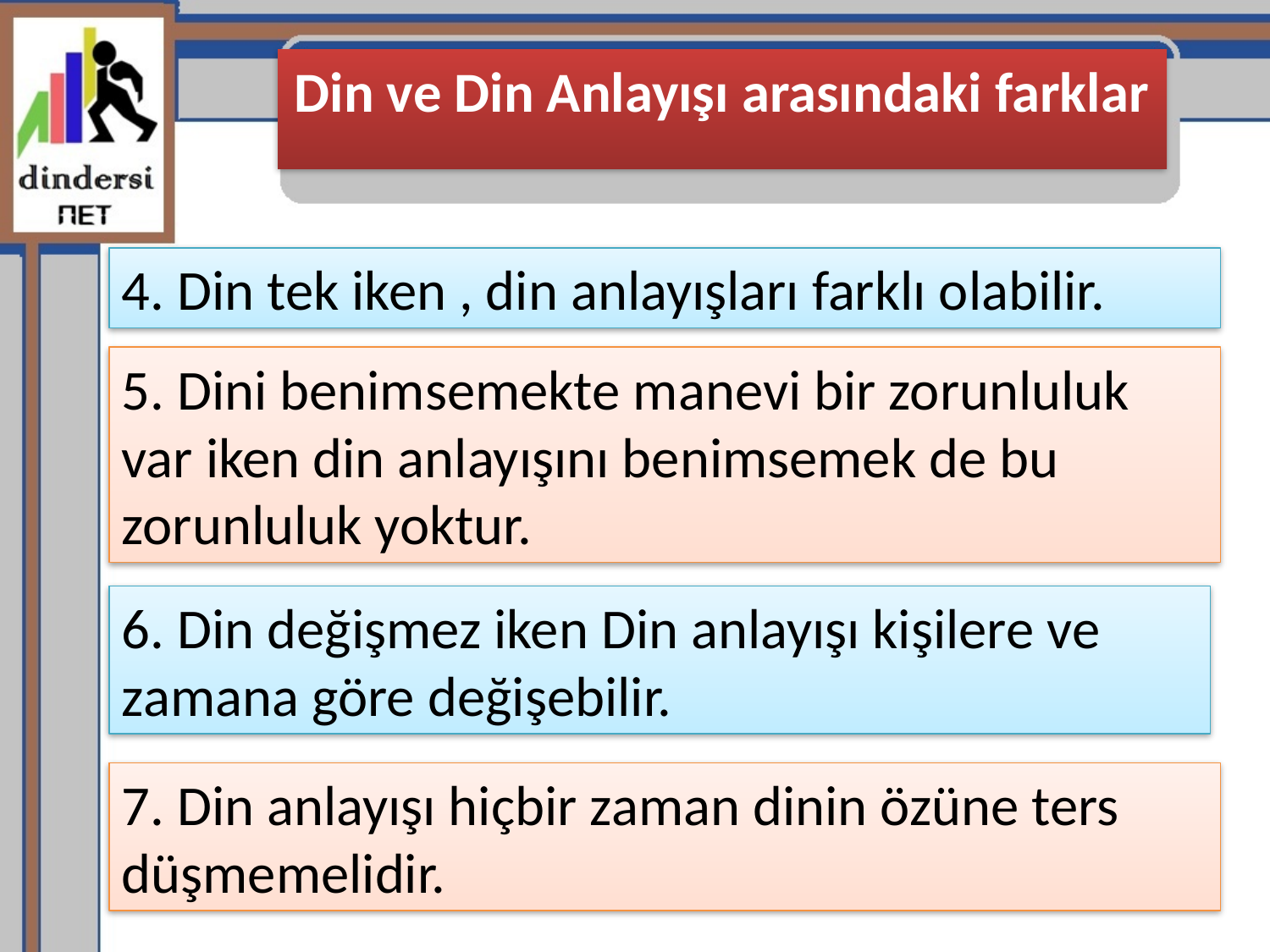

Din ve Din Anlayışı arasındaki farklar

4. Din tek iken , din anlayışları farklı olabilir.
5. Dini benimsemekte manevi bir zorunluluk var iken din anlayışını benimsemek de bu zorunluluk yoktur.
6. Din değişmez iken Din anlayışı kişilere ve zamana göre değişebilir.
7. Din anlayışı hiçbir zaman dinin özüne ters düşmemelidir.